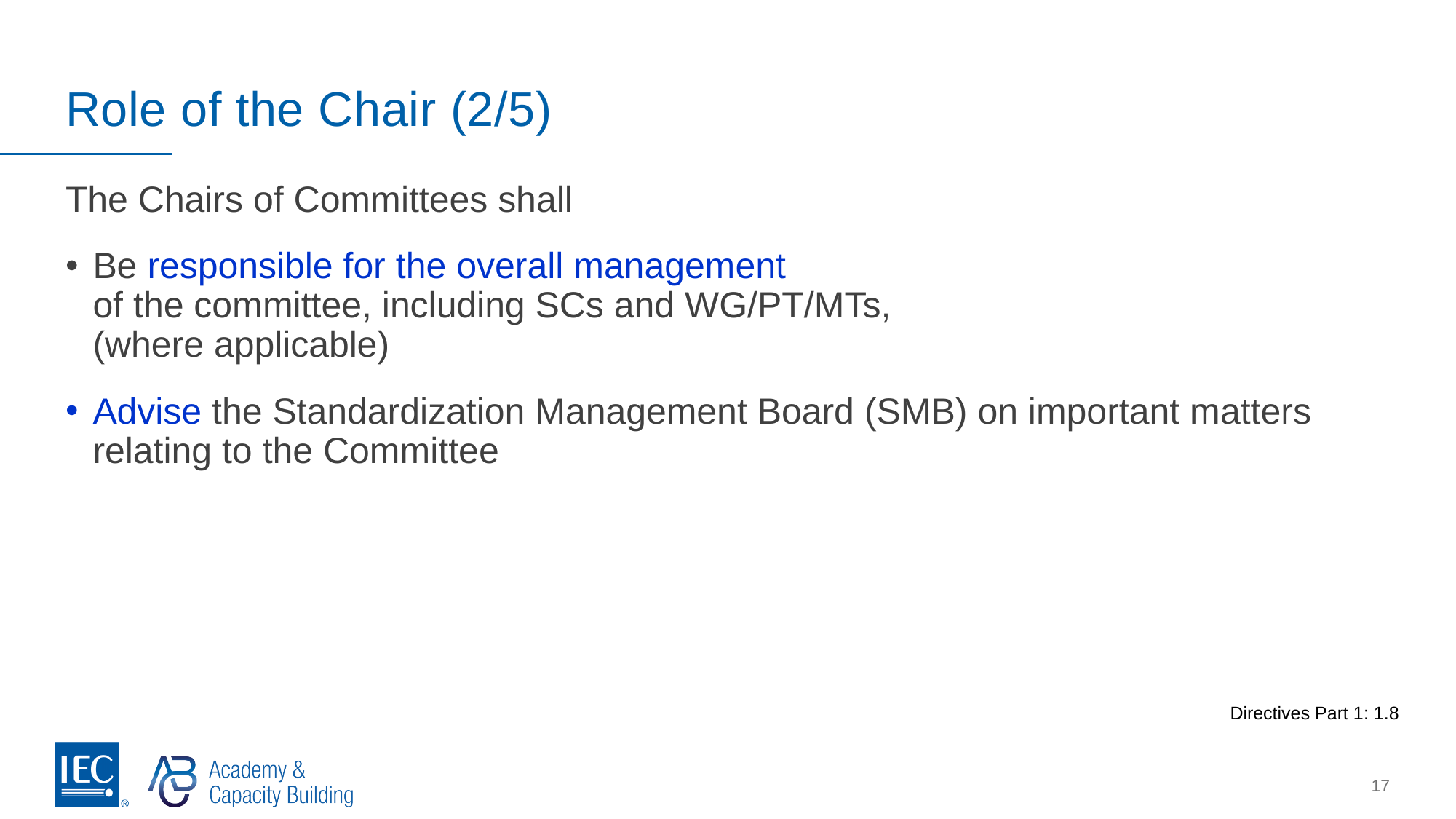

# Role of the Chair (2/5)
The Chairs of Committees shall
Be responsible for the overall management
of the committee, including SCs and WG/PT/MTs,
(where applicable)
Advise the Standardization Management Board (SMB) on important matters relating to the Committee

Directives Part 1: 1.8
17